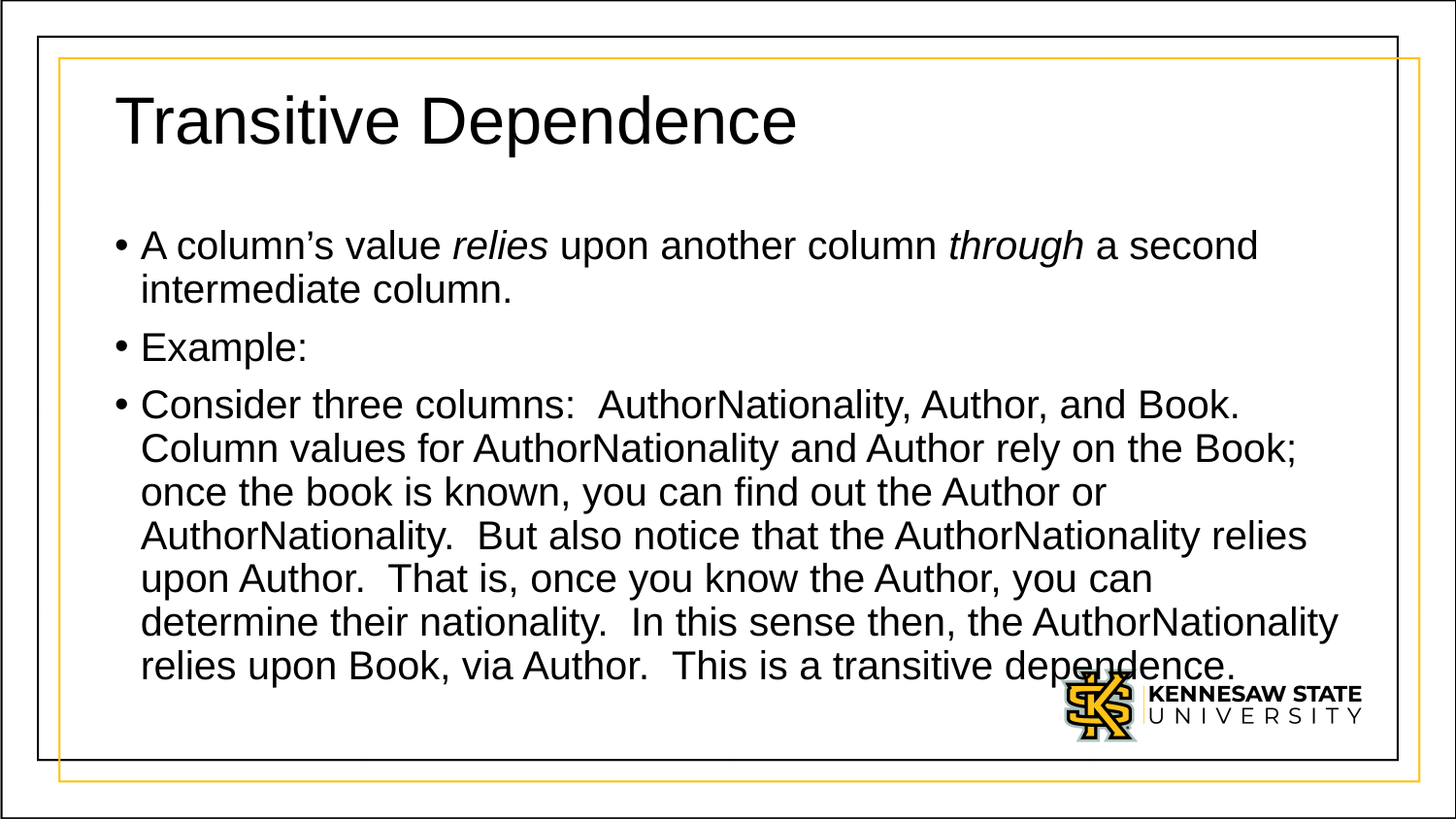

# Transitive Dependence
A column’s value relies upon another column through a second intermediate column.
Example:
Consider three columns:  AuthorNationality, Author, and Book.  Column values for AuthorNationality and Author rely on the Book; once the book is known, you can find out the Author or AuthorNationality.  But also notice that the AuthorNationality relies upon Author.  That is, once you know the Author, you can determine their nationality.  In this sense then, the AuthorNationality relies upon Book, via Author.  This is a transitive dependence.